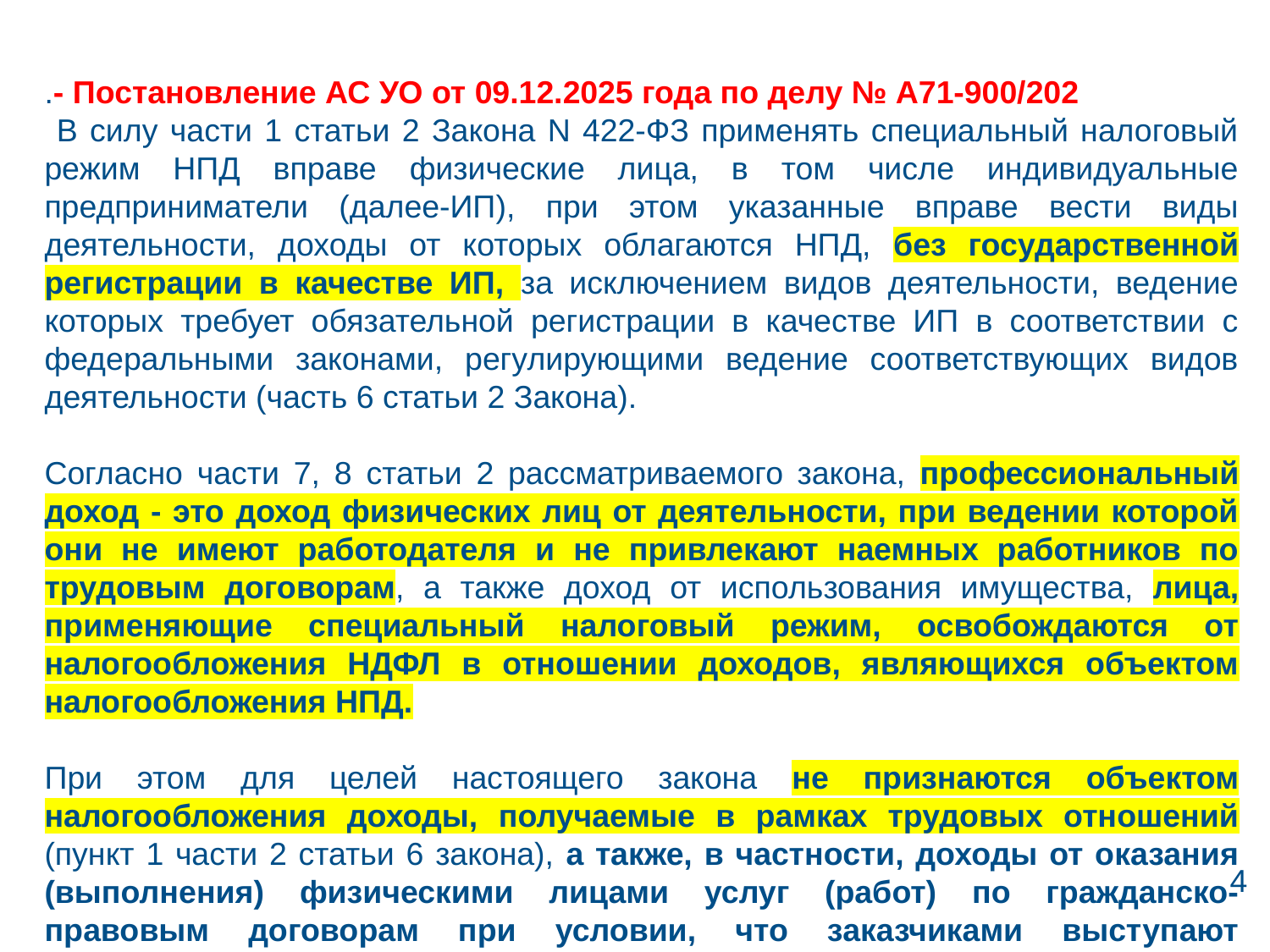

.- Постановление АС УО от 09.12.2025 года по делу № А71-900/202
 В силу части 1 статьи 2 Закона N 422-ФЗ применять специальный налоговый режим НПД вправе физические лица, в том числе индивидуальные предприниматели (далее-ИП), при этом указанные вправе вести виды деятельности, доходы от которых облагаются НПД, без государственной регистрации в качестве ИП, за исключением видов деятельности, ведение которых требует обязательной регистрации в качестве ИП в соответствии с федеральными законами, регулирующими ведение соответствующих видов деятельности (часть 6 статьи 2 Закона).

Согласно части 7, 8 статьи 2 рассматриваемого закона, профессиональный доход - это доход физических лиц от деятельности, при ведении которой они не имеют работодателя и не привлекают наемных работников по трудовым договорам, а также доход от использования имущества, лица, применяющие специальный налоговый режим, освобождаются от налогообложения НДФЛ в отношении доходов, являющихся объектом налогообложения НПД.

При этом для целей настоящего закона не признаются объектом налогообложения доходы, получаемые в рамках трудовых отношений (пункт 1 части 2 статьи 6 закона), а также, в частности, доходы от оказания (выполнения) физическими лицами услуг (работ) по гражданско-правовым договорам при условии, что заказчиками выступают работодатели указанных физических лиц или лица, бывшие их работодателями менее двух лет назад (пункт 8 части 2 статьи 6 закона).